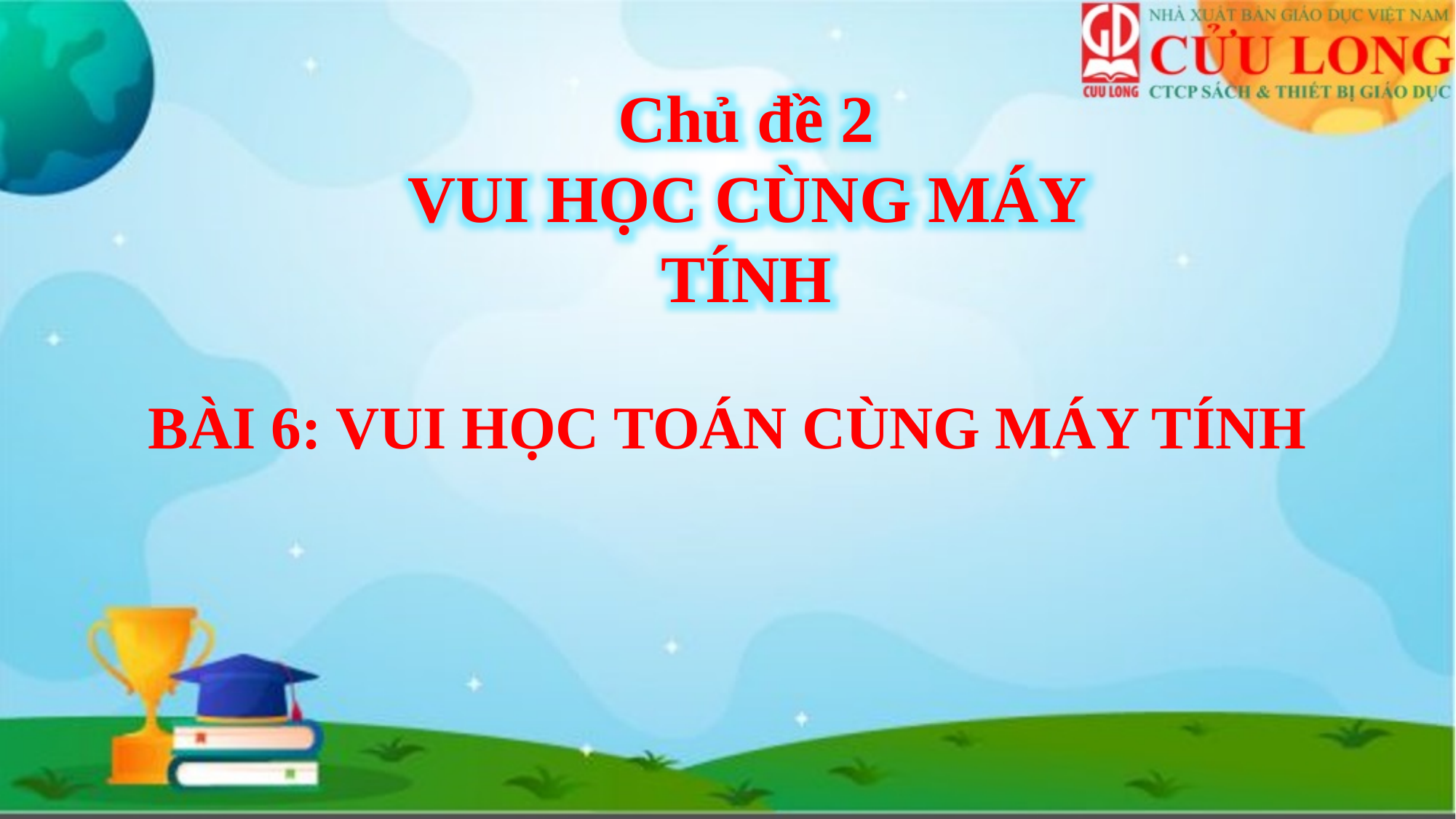

Chủ đề 2
VUI HỌC CÙNG MÁY TÍNH
BÀI 6: VUI HỌC TOÁN CÙNG MÁY TÍNH